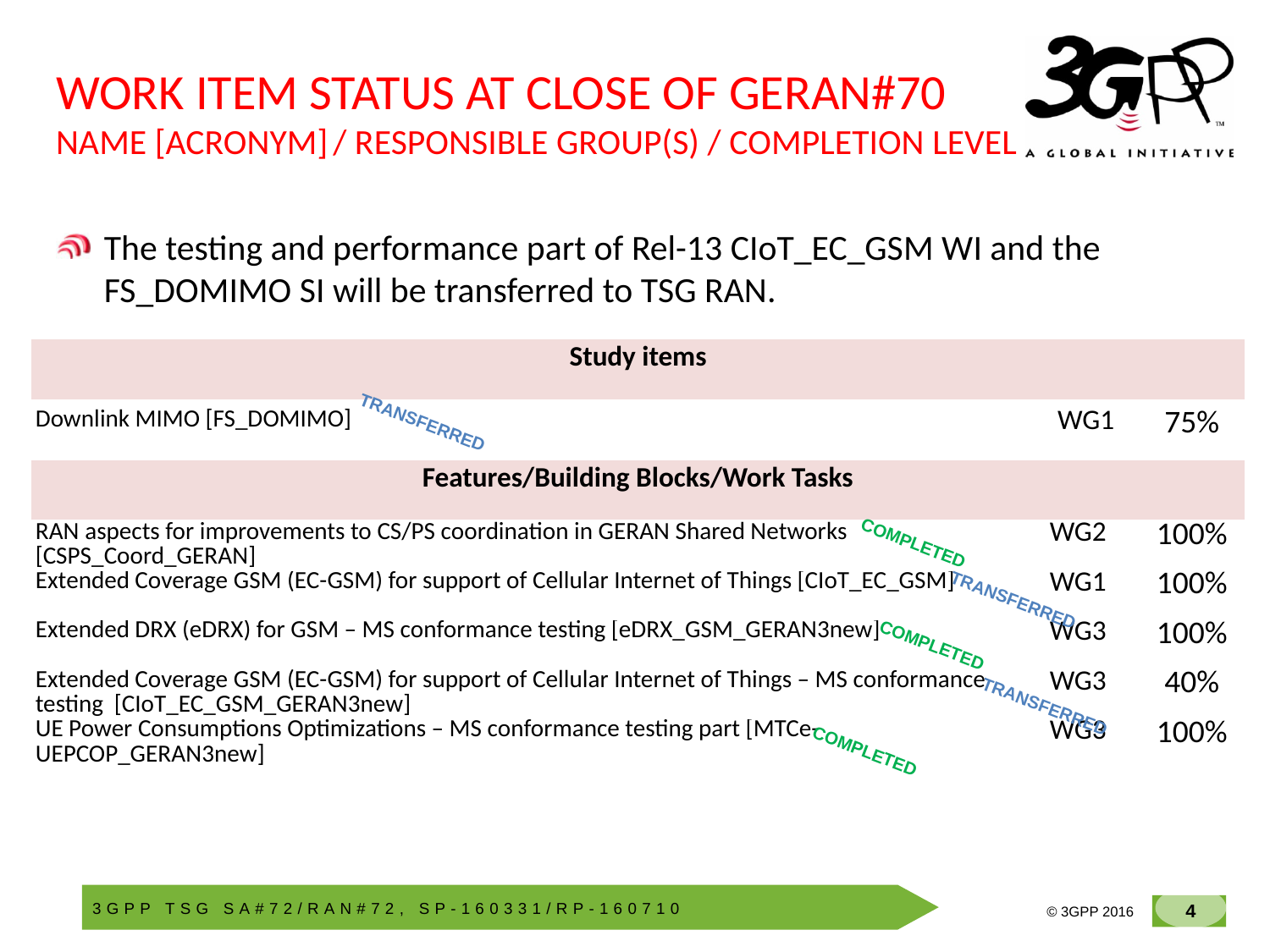

# WORK ITEM STATUS AT CLOSE OF GERAN#70 NAME [ACRONYM] / RESPONSIBLE GROUP(S) / COMPLETION LEVEL
The testing and performance part of Rel-13 CIoT_EC_GSM WI and the FS_DOMIMO SI will be transferred to TSG RAN.
| Study items |  |  |  |
| --- | --- | --- | --- |
| Downlink MIMO [FS\_DOMIMO] |  | WG1 | 75% |
| Features/Building Blocks/Work Tasks |  |  |  |
| RAN aspects for improvements to CS/PS coordination in GERAN Shared Networks [CSPS\_Coord\_GERAN] | WG2 |  | 100% |
| Extended Coverage GSM (EC-GSM) for support of Cellular Internet of Things [CIoT\_EC\_GSM] | WG1 |  | 100% |
| Extended DRX (eDRX) for GSM – MS conformance testing [eDRX\_GSM\_GERAN3new] | WG3 |  | 100% |
| Extended Coverage GSM (EC-GSM) for support of Cellular Internet of Things – MS conformance testing [CIoT\_EC\_GSM\_GERAN3new] | WG3 |  | 40% |
| UE Power Consumptions Optimizations – MS conformance testing part [MTCe-UEPCOP\_GERAN3new] | WG3 |  | 100% |
TRANSFERRED
COMPLETED
TRANSFERRED
COMPLETED
TRANSFERRED
COMPLETED